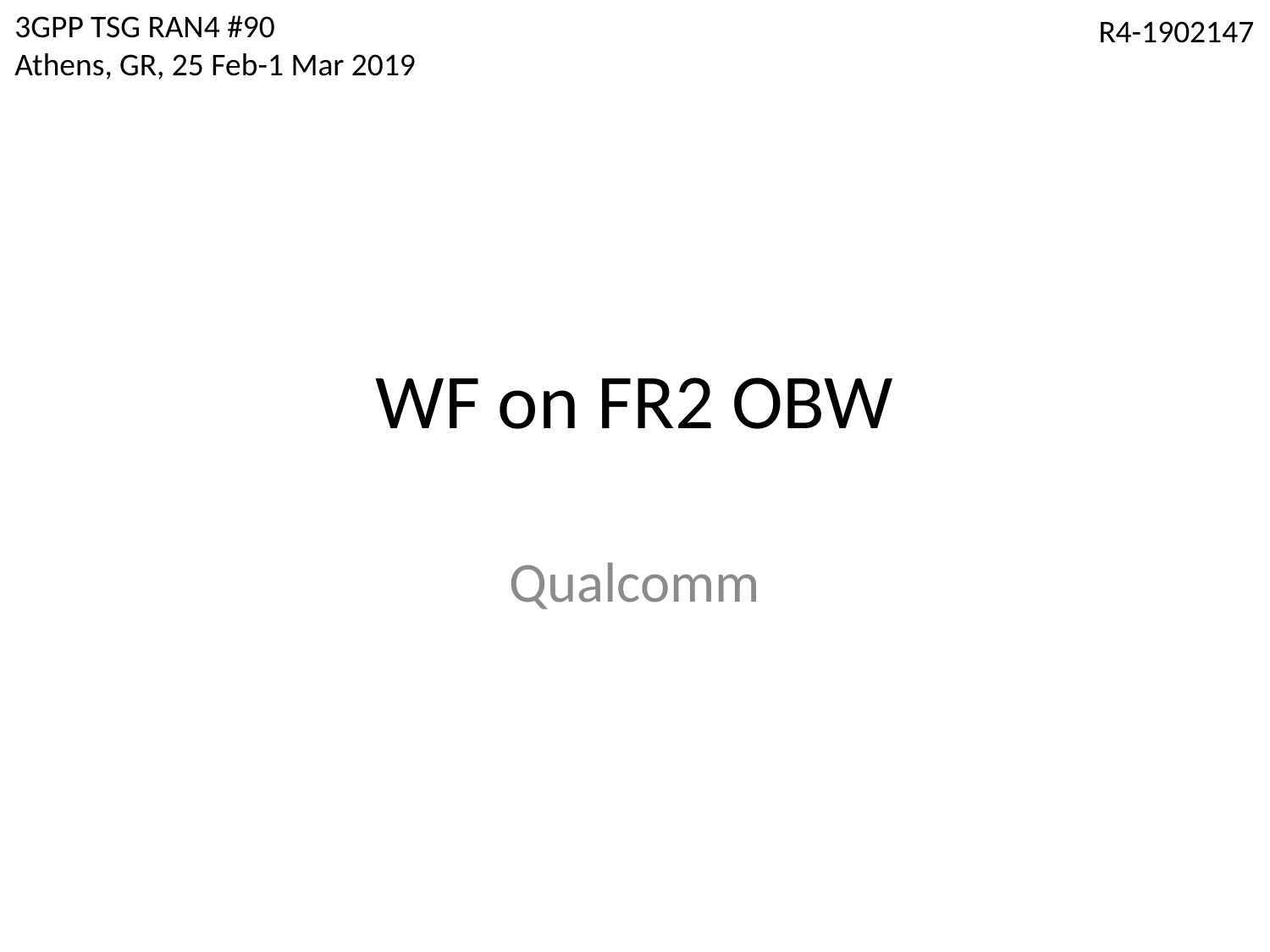

3GPP TSG RAN4 #90
Athens, GR, 25 Feb-1 Mar 2019
R4-1902147
# WF on FR2 OBW
Qualcomm